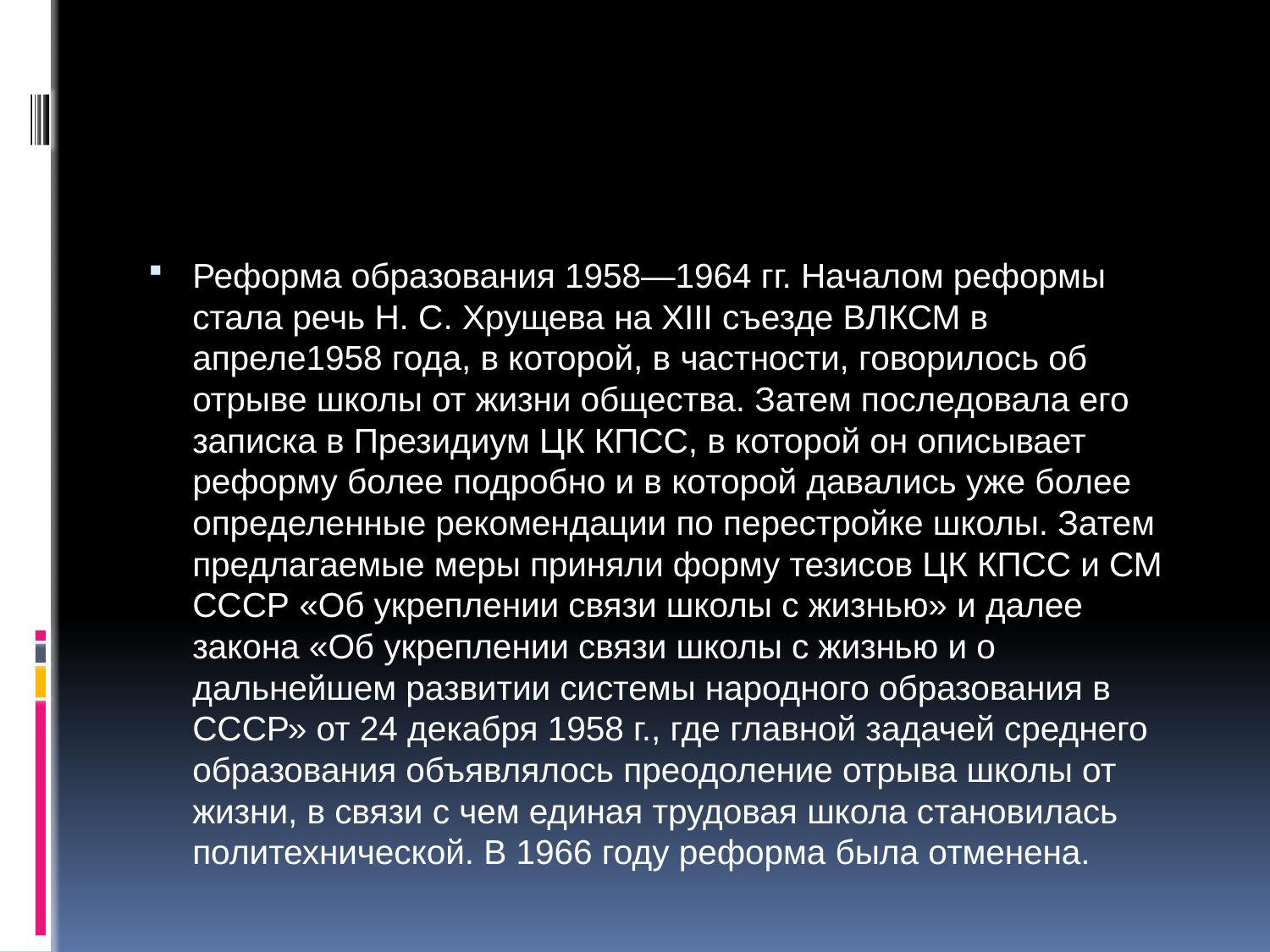

#
Реформа образования 1958—1964 гг. Началом реформы стала речь Н. С. Хрущева на XIII съезде ВЛКСМ в апреле1958 года, в которой, в частности, говорилось об отрыве школы от жизни общества. Затем последовала его записка в Президиум ЦК КПСС, в которой он описывает реформу более подробно и в которой давались уже более определенные рекомендации по перестройке школы. Затем предлагаемые меры приняли форму тезисов ЦК КПСС и СМ СССР «Об укреплении связи школы с жизнью» и далее закона «Об укреплении связи школы с жизнью и о дальнейшем развитии системы народного образования в СССР» от 24 декабря 1958 г., где главной задачей среднего образования объявлялось преодоление отрыва школы от жизни, в связи с чем единая трудовая школа становилась политехнической. В 1966 году реформа была отменена.